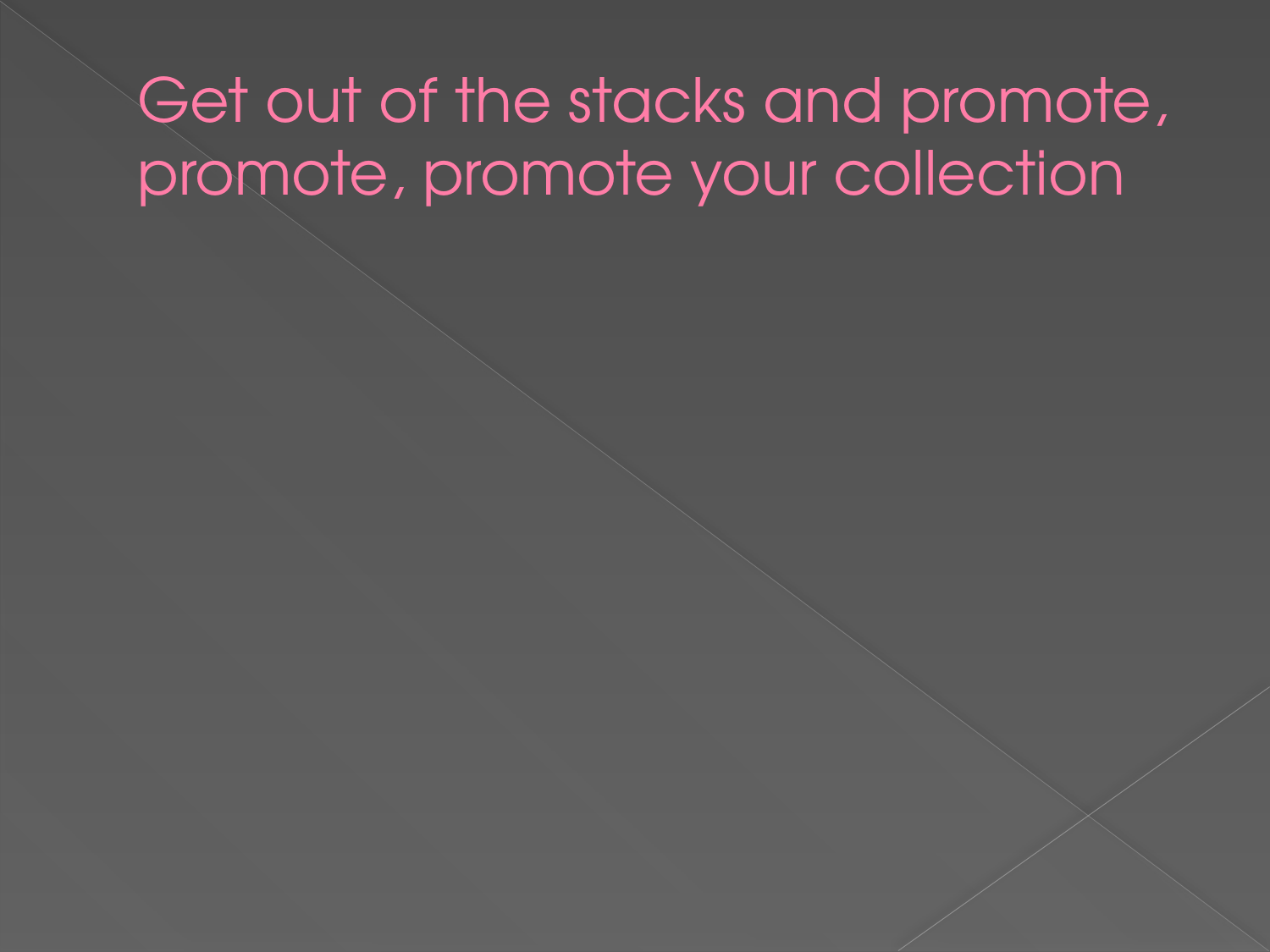

# Get out of the stacks and promote, promote, promote your collection